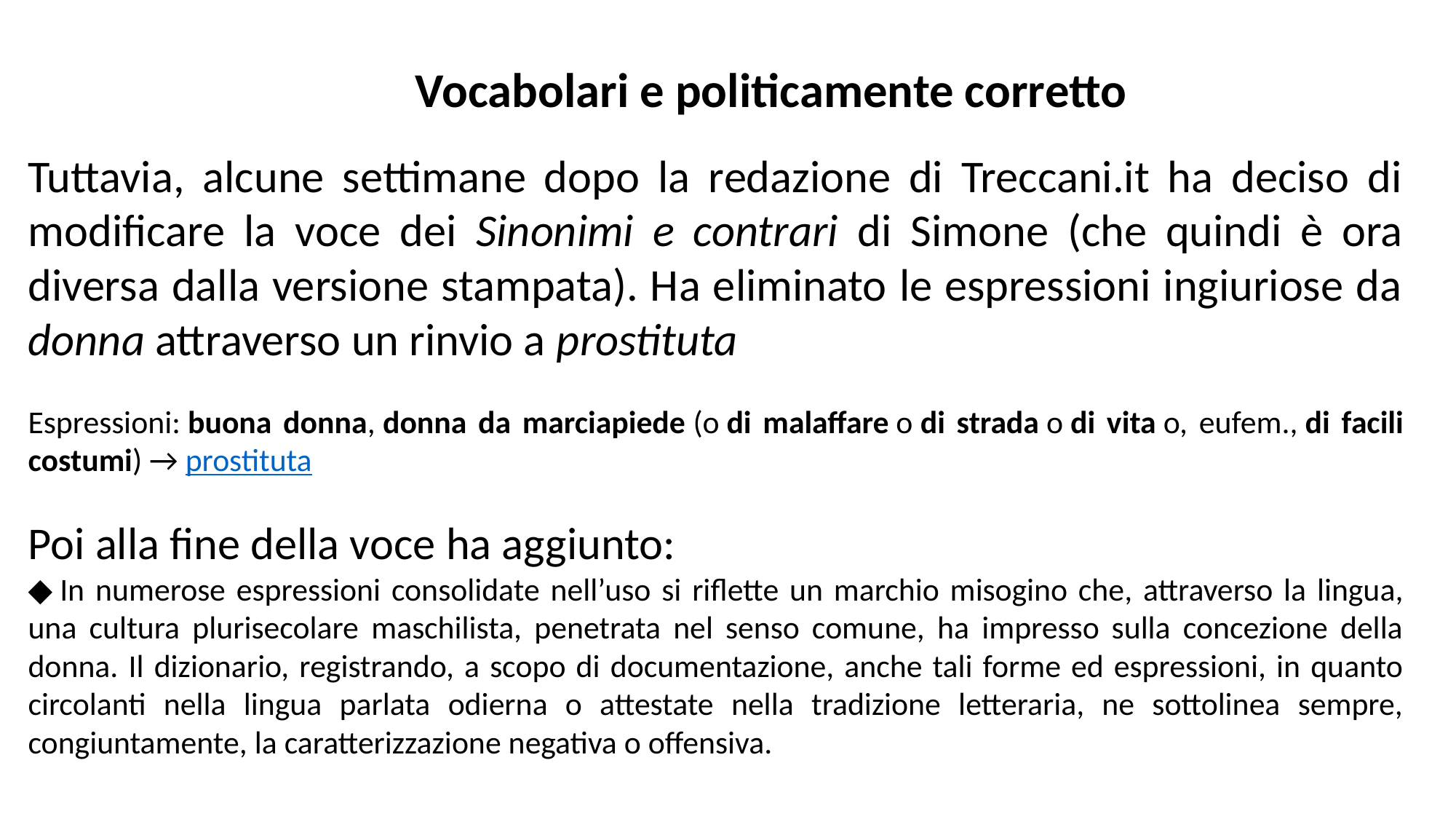

Vocabolari e politicamente corretto
Tuttavia, alcune settimane dopo la redazione di Treccani.it ha deciso di modificare la voce dei Sinonimi e contrari di Simone (che quindi è ora diversa dalla versione stampata). Ha eliminato le espressioni ingiuriose da donna attraverso un rinvio a prostituta

Espressioni: buona donna, donna da marciapiede (o di malaffare o di strada o di vita o, eufem., di facili costumi) → prostituta

Poi alla fine della voce ha aggiunto:
◆ In numerose espressioni consolidate nell’uso si riflette un marchio misogino che, attraverso la lingua, una cultura plurisecolare maschilista, penetrata nel senso comune, ha impresso sulla concezione della donna. Il dizionario, registrando, a scopo di documentazione, anche tali forme ed espressioni, in quanto circolanti nella lingua parlata odierna o attestate nella tradizione letteraria, ne sottolinea sempre, congiuntamente, la caratterizzazione negativa o offensiva.